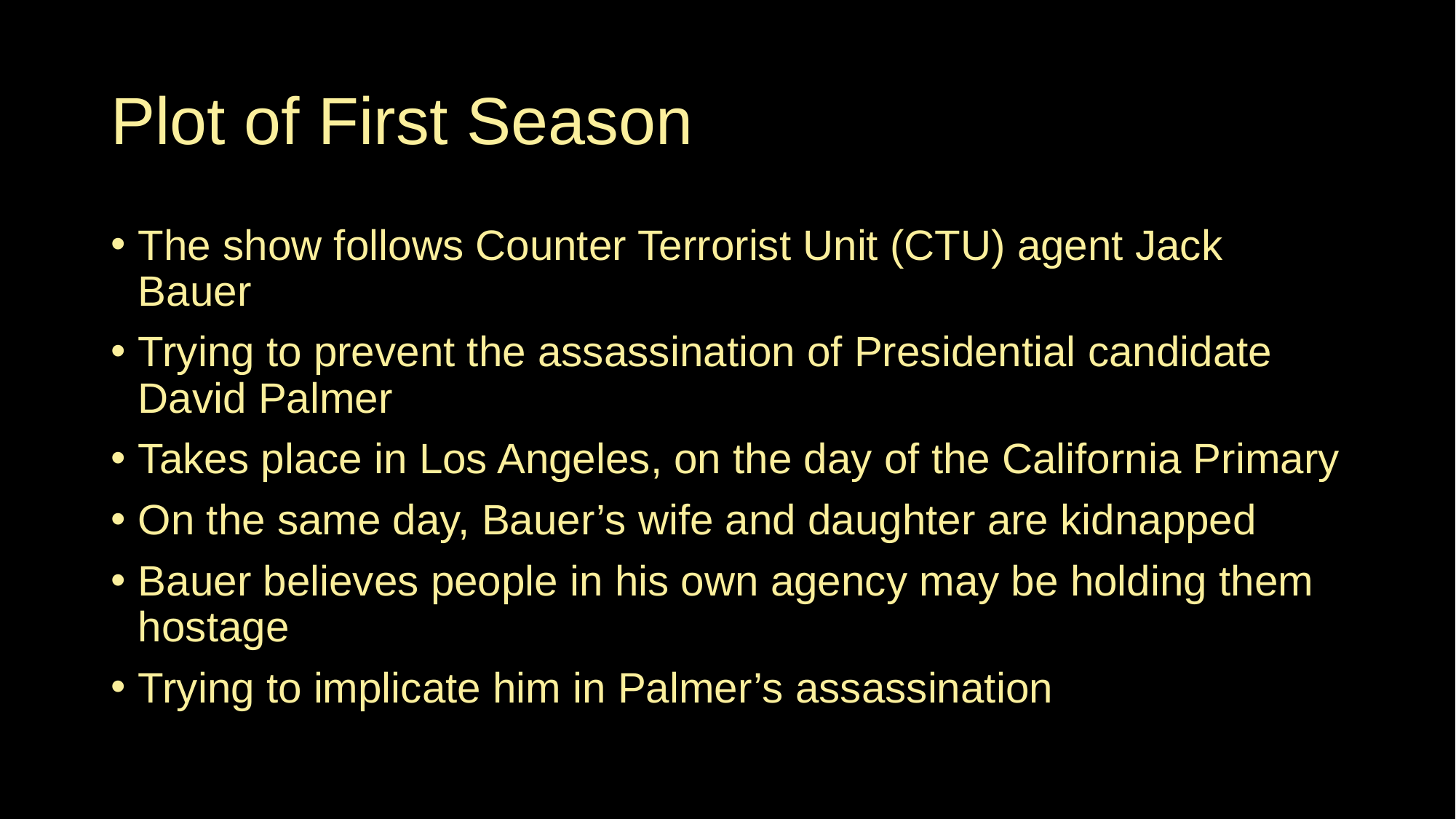

# Plot of First Season
The show follows Counter Terrorist Unit (CTU) agent Jack Bauer
Trying to prevent the assassination of Presidential candidate David Palmer
Takes place in Los Angeles, on the day of the California Primary
On the same day, Bauer’s wife and daughter are kidnapped
Bauer believes people in his own agency may be holding them hostage
Trying to implicate him in Palmer’s assassination